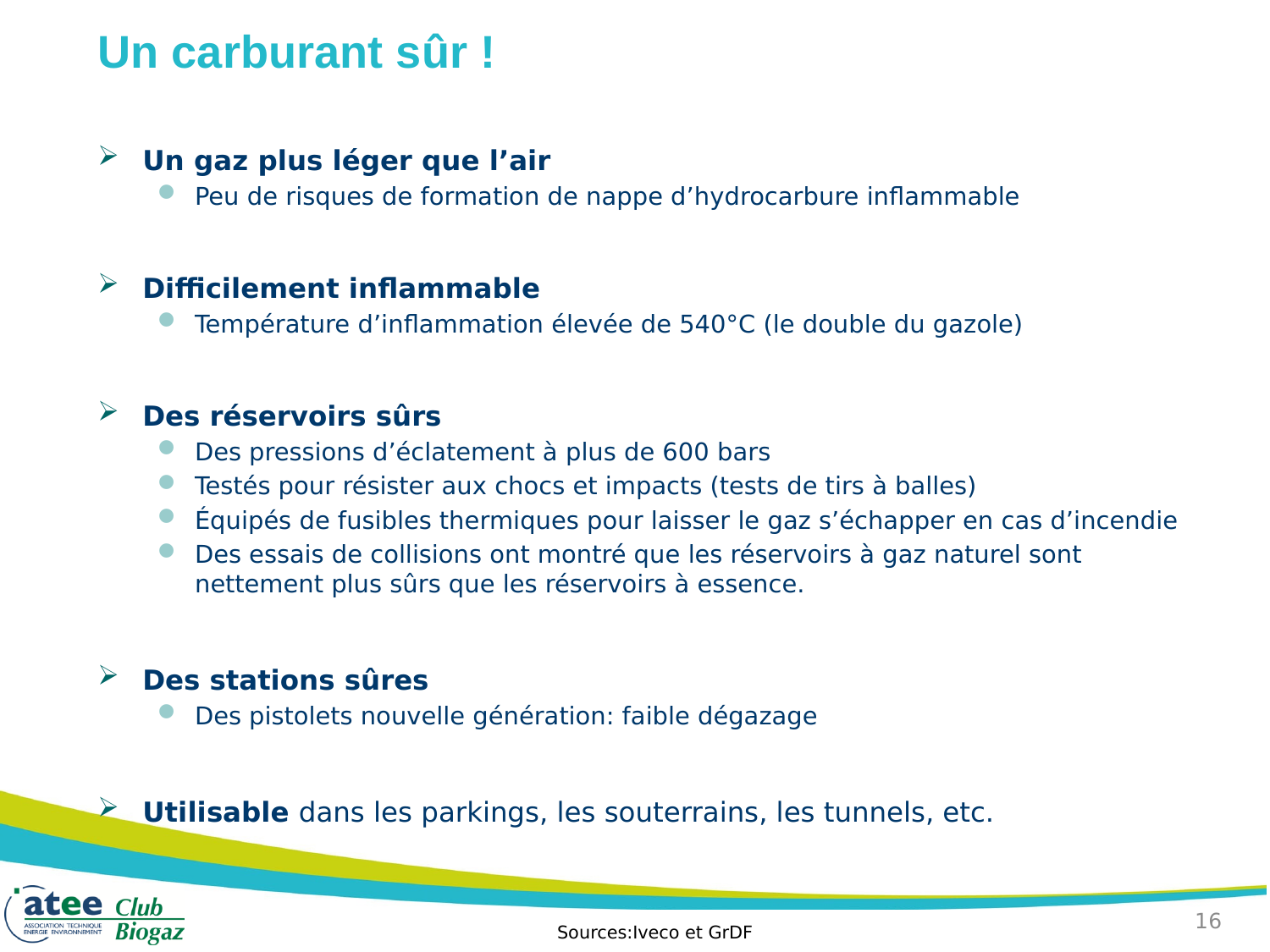

# Un carburant sûr !
Un gaz plus léger que l’air
Peu de risques de formation de nappe d’hydrocarbure inflammable

Difficilement inflammable
Température d’inflammation élevée de 540°C (le double du gazole)

Des réservoirs sûrs
Des pressions d’éclatement à plus de 600 bars
Testés pour résister aux chocs et impacts (tests de tirs à balles)
Équipés de fusibles thermiques pour laisser le gaz s’échapper en cas d’incendie
Des essais de collisions ont montré que les réservoirs à gaz naturel sont nettement plus sûrs que les réservoirs à essence.

Des stations sûres
Des pistolets nouvelle génération: faible dégazage

Utilisable dans les parkings, les souterrains, les tunnels, etc.

Sources:Iveco et GrDF